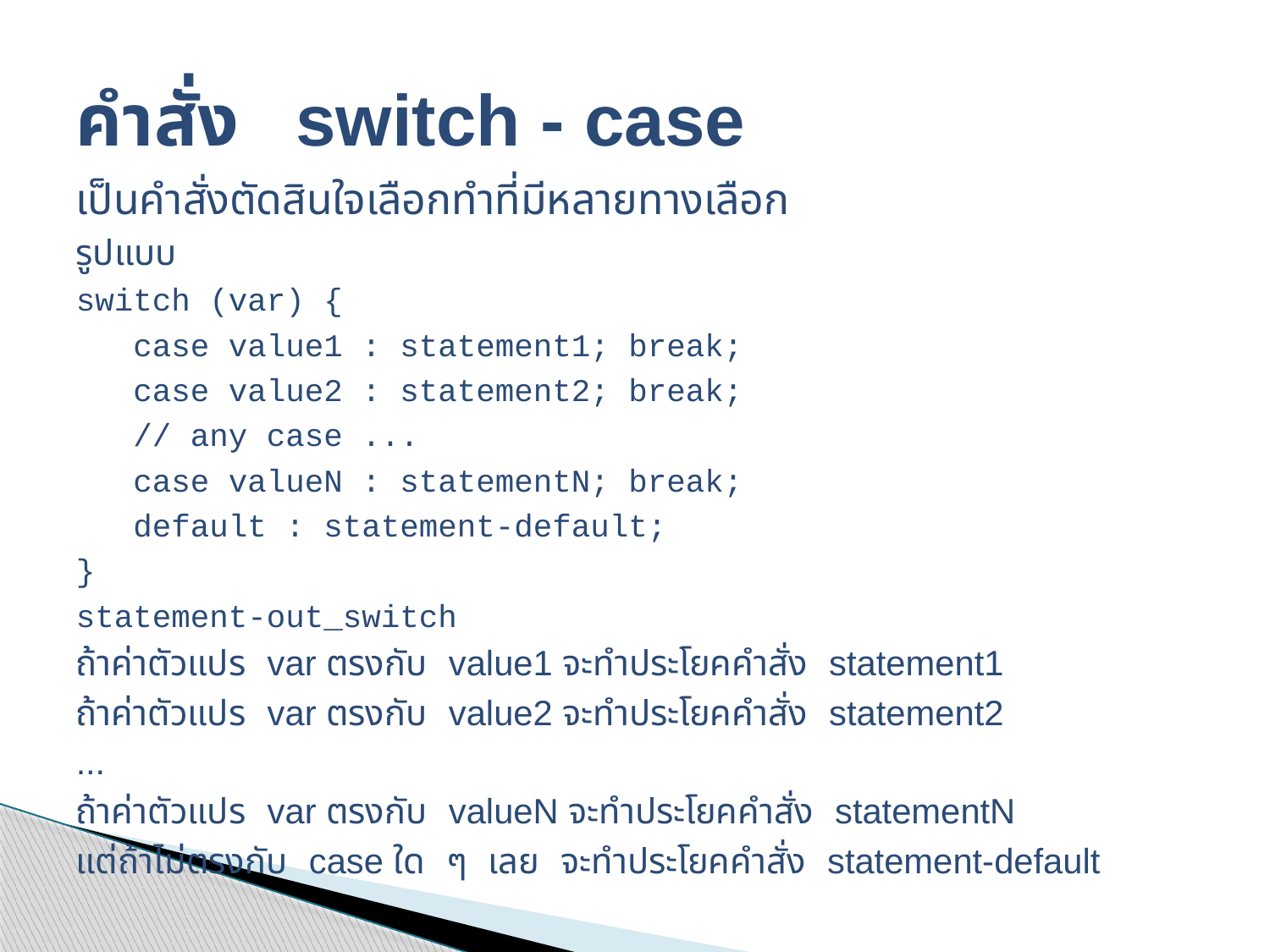

# คำสั่ง   switch - case
เป็นคำสั่งตัดสินใจเลือกทำที่มีหลายทางเลือก
รูปแบบ
switch (var) {
   case value1 : statement1; break;
   case value2 : statement2; break;
   // any case ...
   case valueN : statementN; break;
   default : statement-default;
}
statement-out_switch
ถ้าค่าตัวแปร var ตรงกับ value1 จะทำประโยคคำสั่ง statement1
ถ้าค่าตัวแปร var ตรงกับ value2 จะทำประโยคคำสั่ง statement2
...
ถ้าค่าตัวแปร var ตรงกับ valueN จะทำประโยคคำสั่ง statementN
แต่ถ้าไม่ตรงกับ case ใด ๆ เลย จะทำประโยคคำสั่ง statement-default